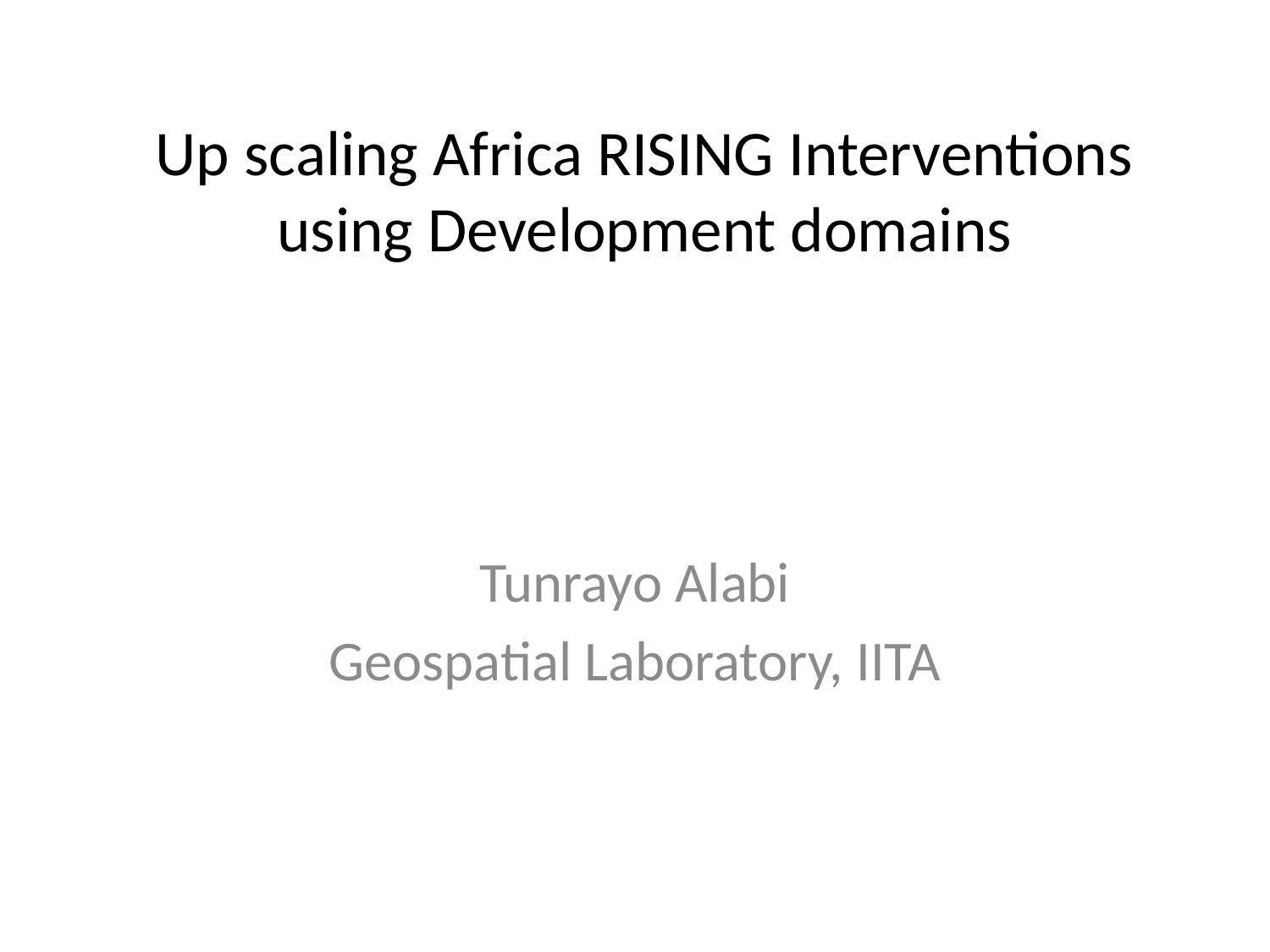

# Up scaling Africa RISING Interventions using Development domains
Tunrayo Alabi
Geospatial Laboratory, IITA